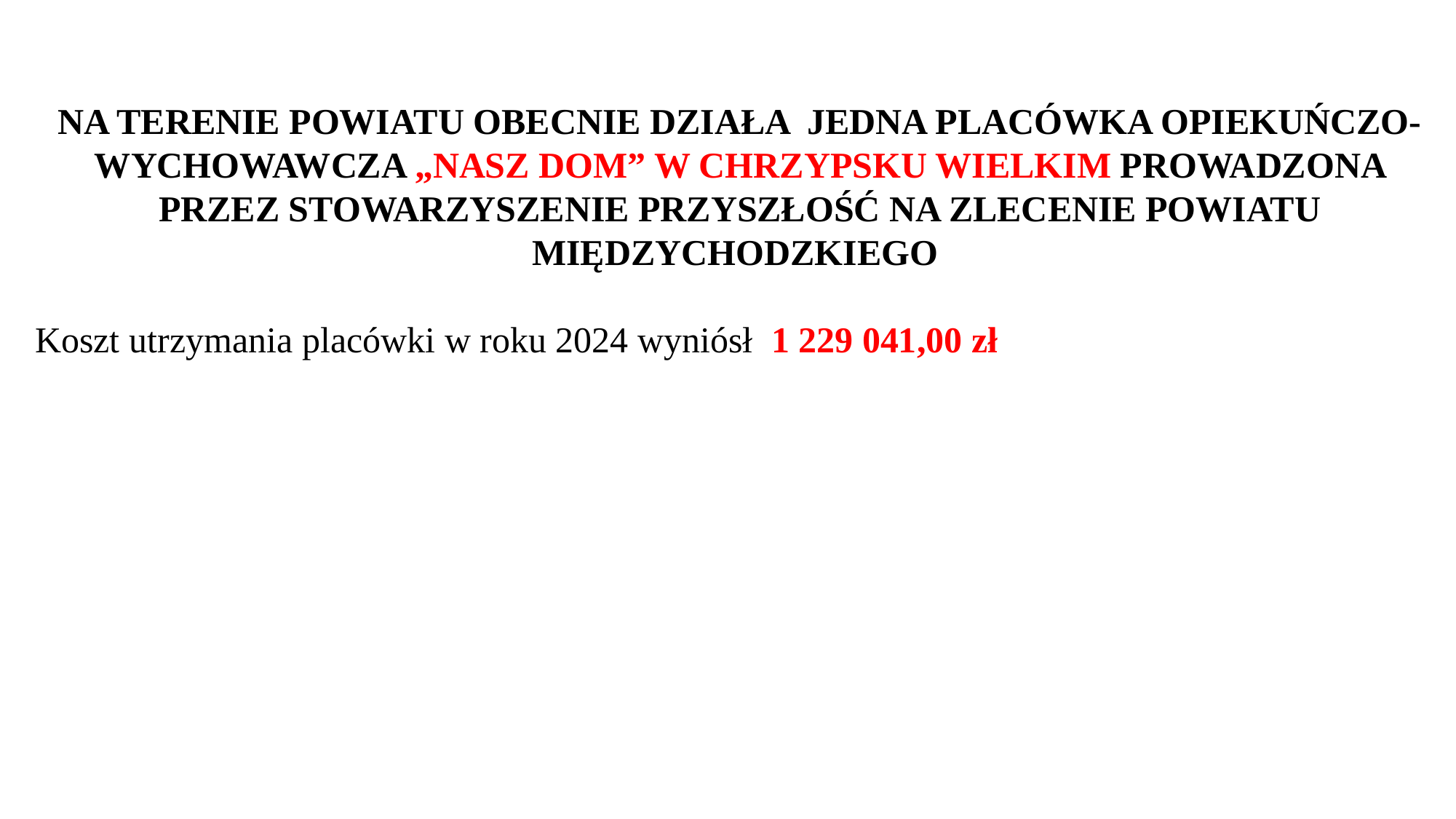

NA TERENIE POWIATU OBECNIE DZIAŁA  JEDNA PLACÓWKA OPIEKUŃCZO-WYCHOWAWCZA „NASZ DOM” W CHRZYPSKU WIELKIM PROWADZONA PRZEZ STOWARZYSZENIE PRZYSZŁOŚĆ NA ZLECENIE POWIATU MIĘDZYCHODZKIEGO

Koszt utrzymania placówki w roku 2024 wyniósł  1 229 041,00 zł